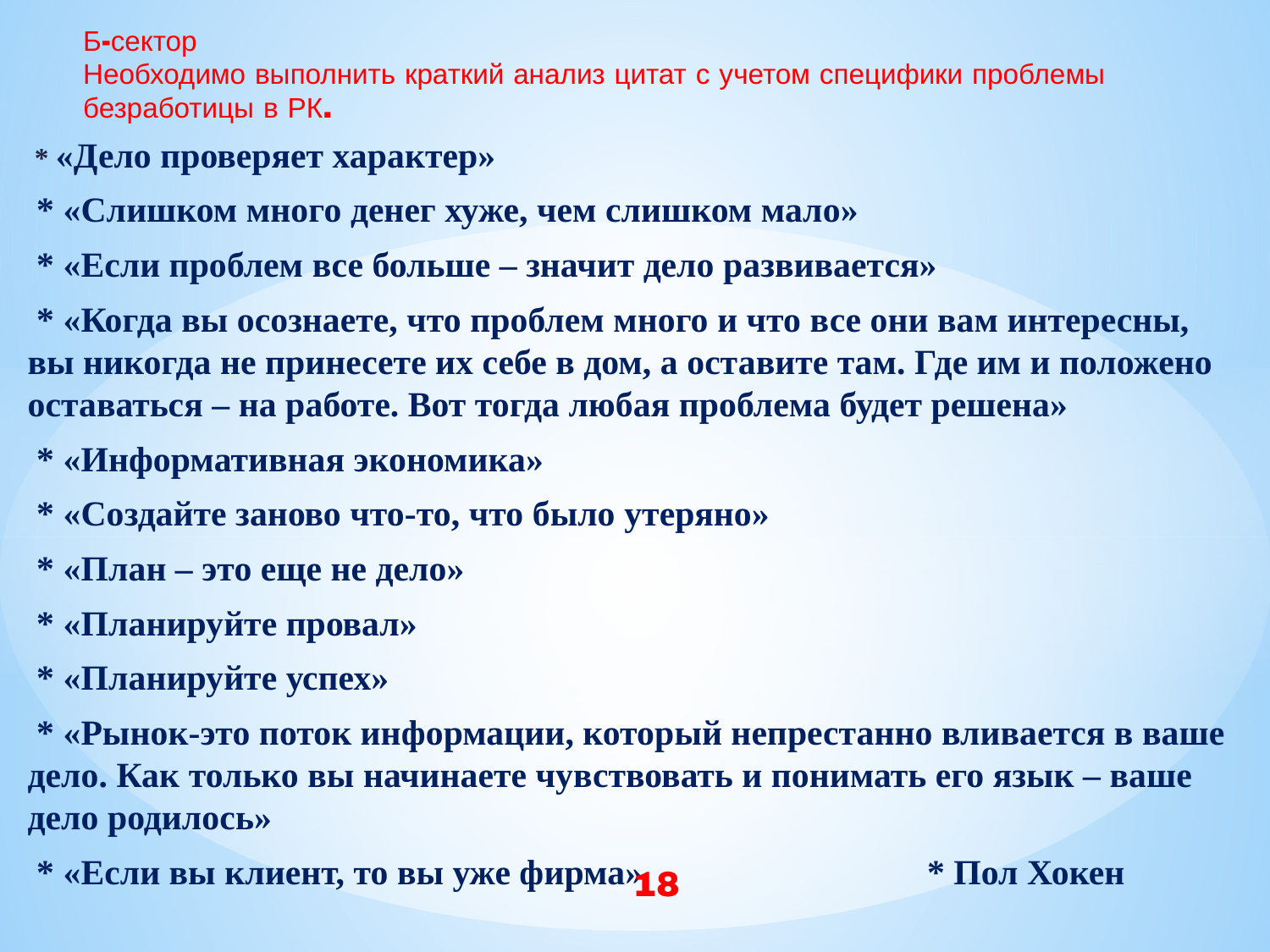

# Б-сектор Необходимо выполнить краткий анализ цитат с учетом специфики проблемы безработицы в РК.
 * «Дело проверяет характер»
 * «Слишком много денег хуже, чем слишком мало»
 * «Если проблем все больше – значит дело развивается»
 * «Когда вы осознаете, что проблем много и что все они вам интересны, вы никогда не принесете их себе в дом, а оставите там. Где им и положено оставаться – на работе. Вот тогда любая проблема будет решена»
 * «Информативная экономика»
 * «Создайте заново что-то, что было утеряно»
 * «План – это еще не дело»
 * «Планируйте провал»
 * «Планируйте успех»
 * «Рынок-это поток информации, который непрестанно вливается в ваше дело. Как только вы начинаете чувствовать и понимать его язык – ваше дело родилось»
 * «Если вы клиент, то вы уже фирма»                                * Пол Хокен

18